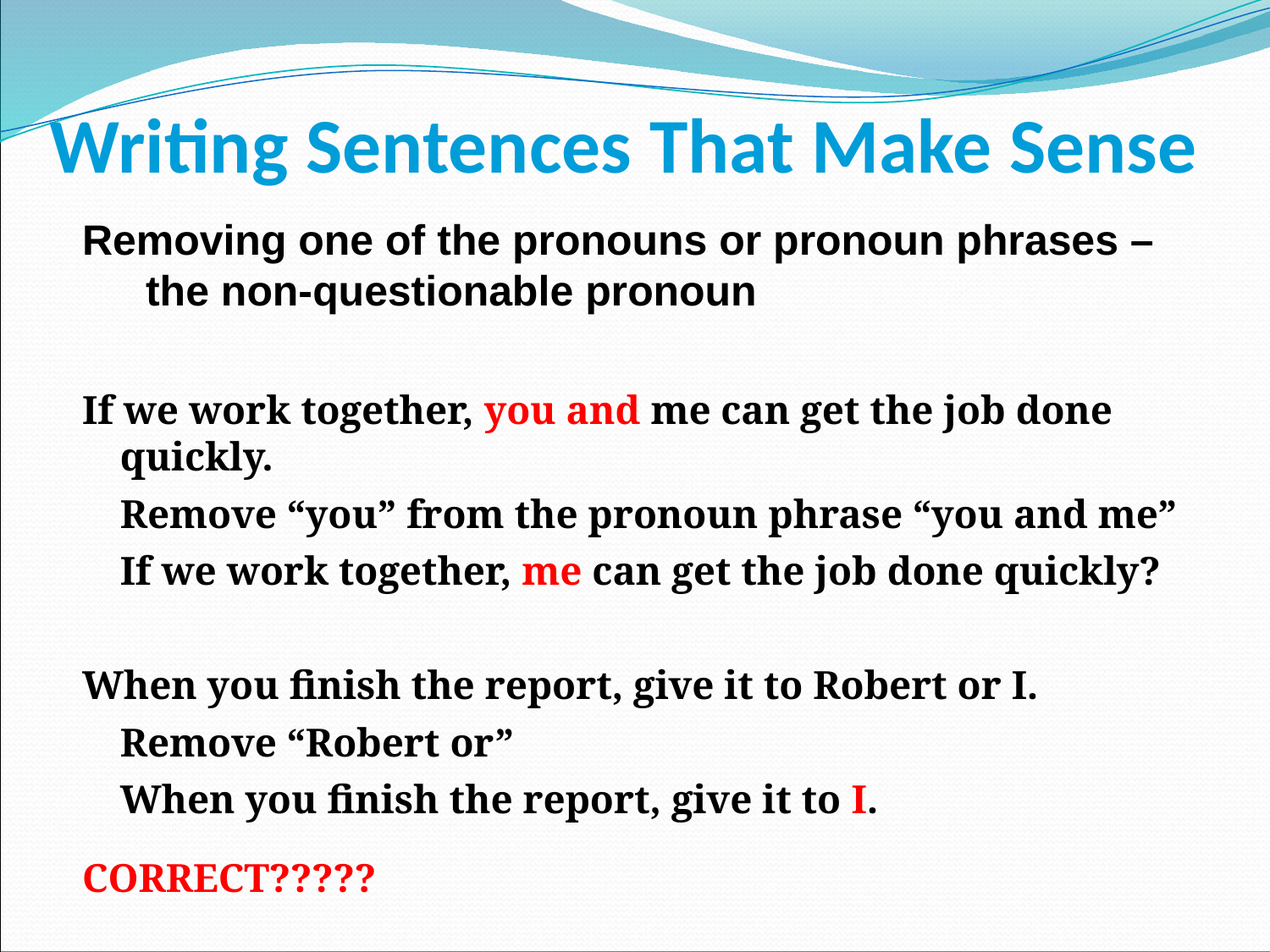

# Writing Sentences That Make Sense
Removing one of the pronouns or pronoun phrases – the non-questionable pronoun

If we work together, you and me can get the job done quickly.
	Remove “you” from the pronoun phrase “you and me”
	If we work together, me can get the job done quickly?

When you finish the report, give it to Robert or I.
	Remove “Robert or”
	When you finish the report, give it to I.
CORRECT?????